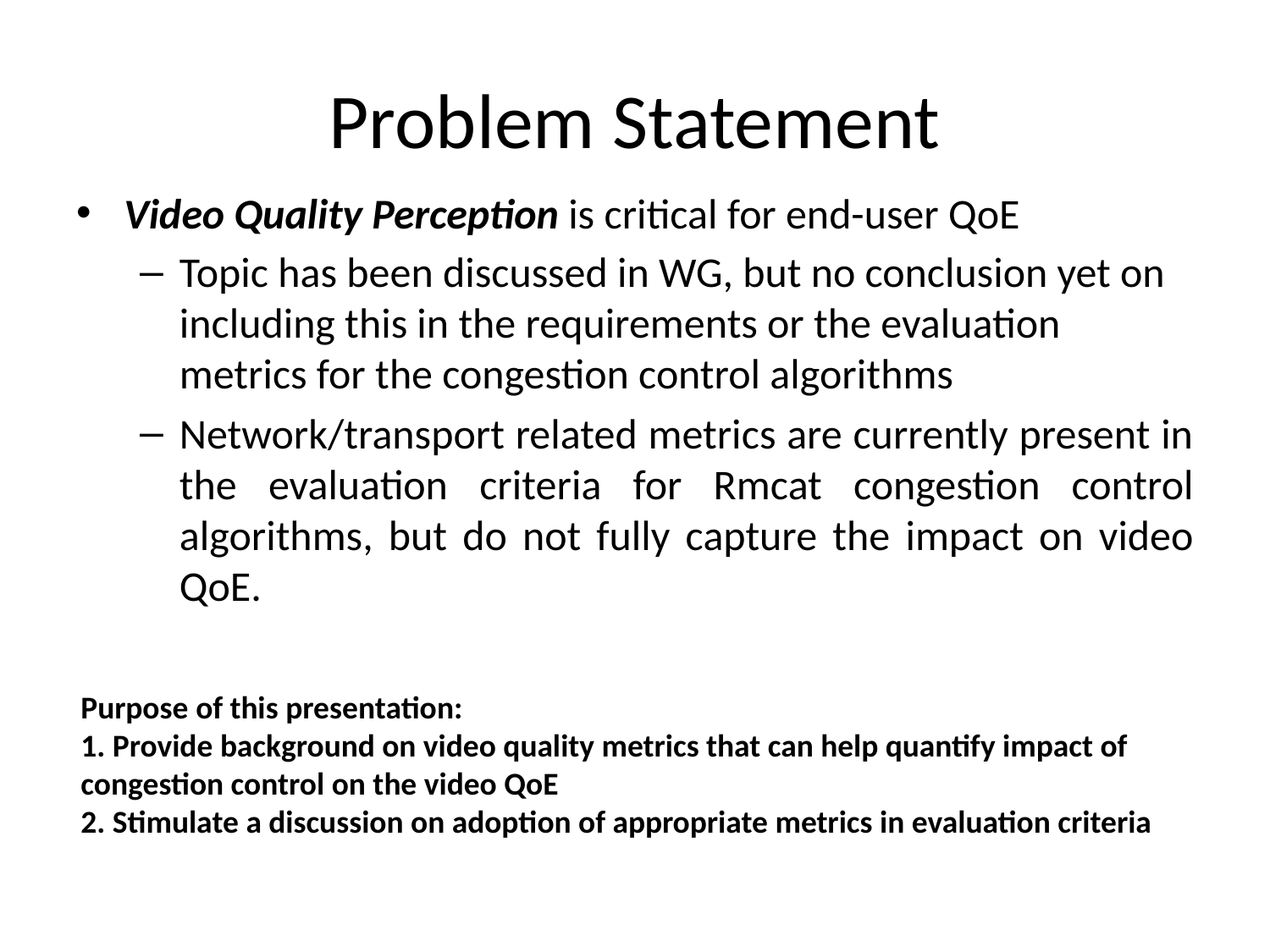

# Problem Statement
Video Quality Perception is critical for end-user QoE
Topic has been discussed in WG, but no conclusion yet on including this in the requirements or the evaluation metrics for the congestion control algorithms
Network/transport related metrics are currently present in the evaluation criteria for Rmcat congestion control algorithms, but do not fully capture the impact on video QoE.

Purpose of this presentation:
1. Provide background on video quality metrics that can help quantify impact of congestion control on the video QoE
2. Stimulate a discussion on adoption of appropriate metrics in evaluation criteria